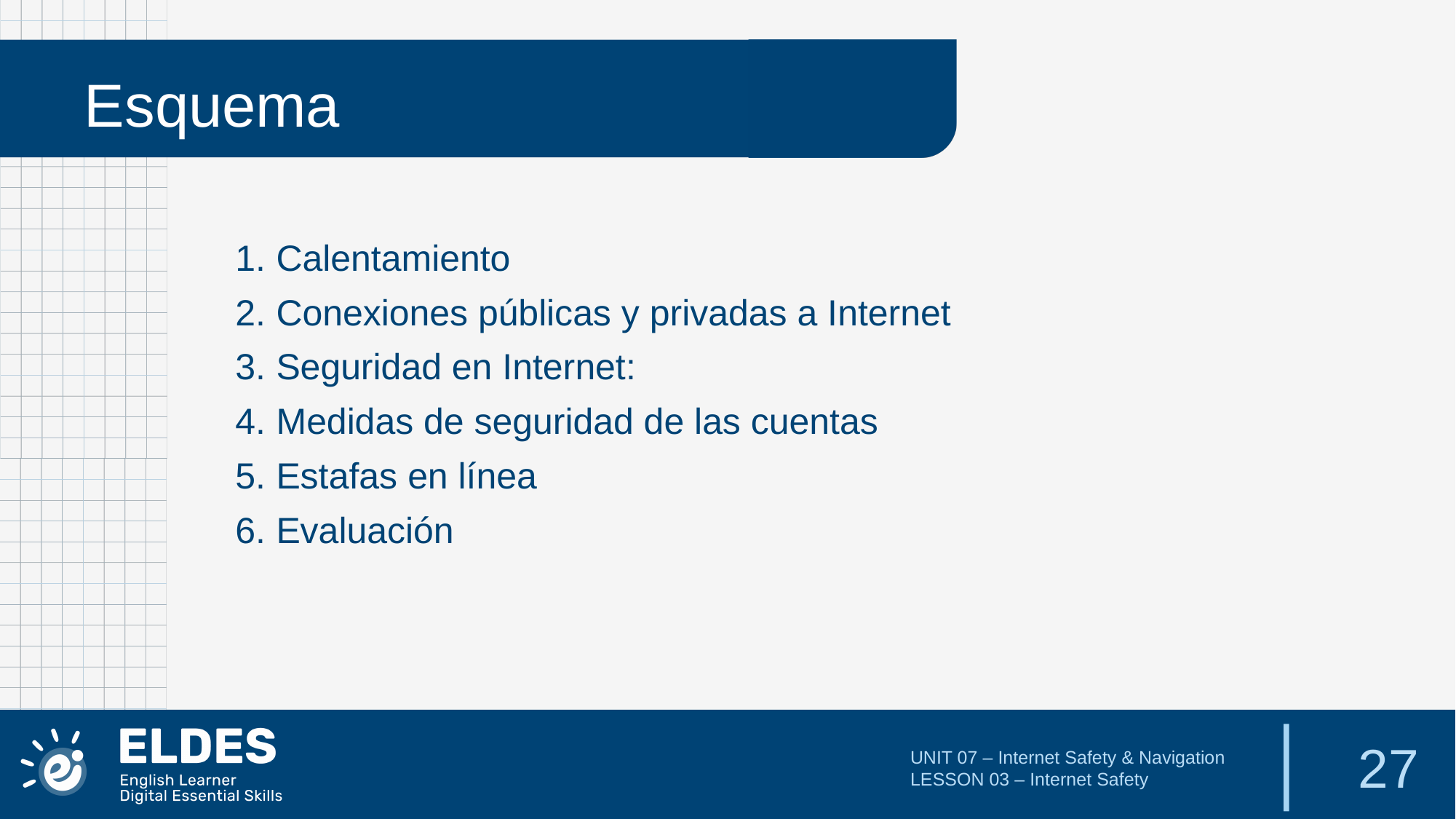

Esquema
Calentamiento
Conexiones públicas y privadas a Internet
Seguridad en Internet:
Medidas de seguridad de las cuentas
Estafas en línea
Evaluación
27
UNIT 07 – Internet Safety & Navigation
LESSON 03 – Internet Safety